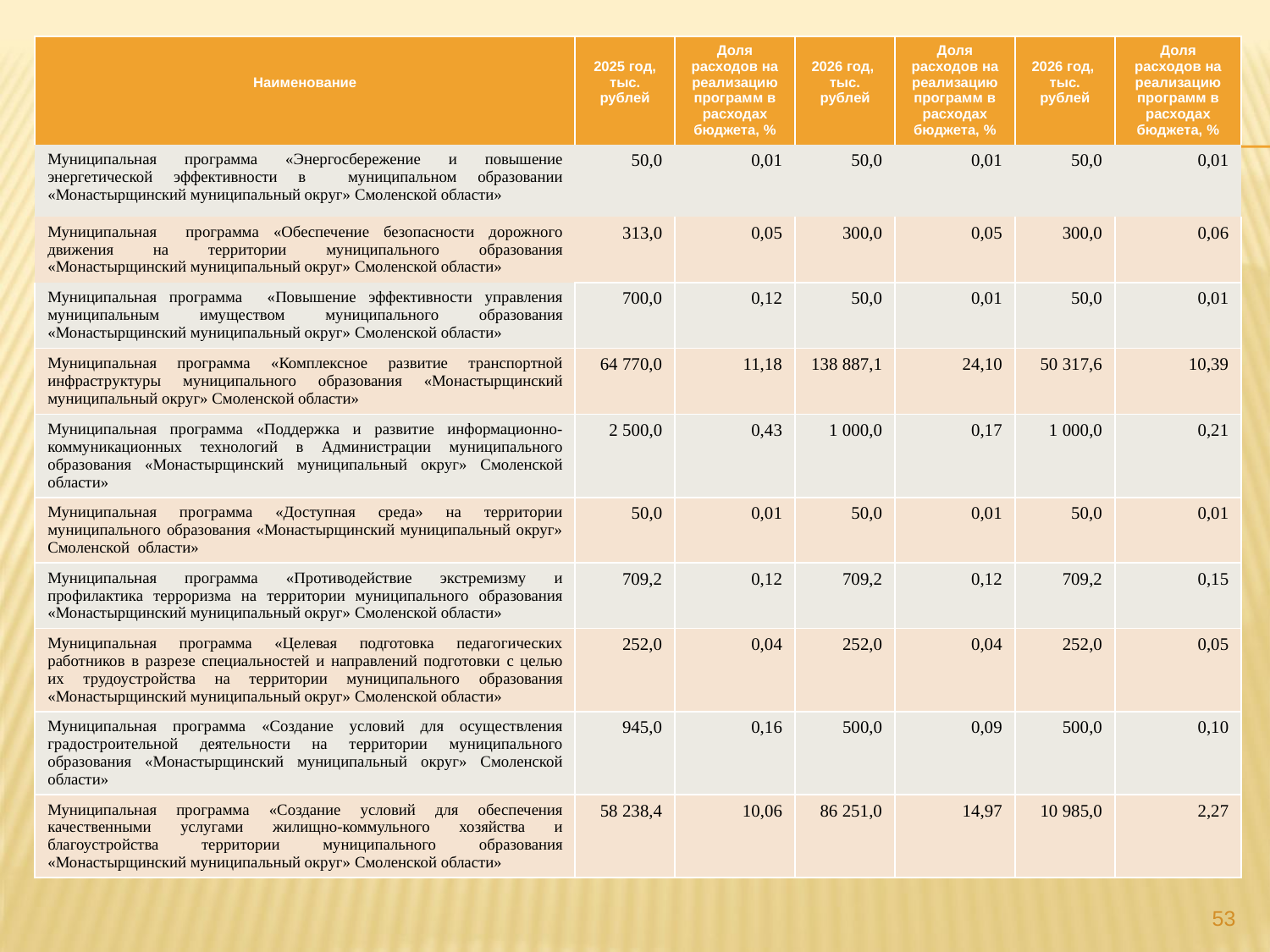

| Наименование | 2025 год, тыс. рублей | Доля расходов на реализацию программ в расходах бюджета, % | 2026 год, тыс. рублей | Доля расходов на реализацию программ в расходах бюджета, % | 2026 год, тыс. рублей | Доля расходов на реализацию программ в расходах бюджета, % |
| --- | --- | --- | --- | --- | --- | --- |
| Муниципальная программа «Энергосбережение и повышение энергетической эффективности в муниципальном образовании «Монастырщинский муниципальный округ» Смоленской области» | 50,0 | 0,01 | 50,0 | 0,01 | 50,0 | 0,01 |
| Муниципальная программа «Обеспечение безопасности дорожного движения на территории муниципального образования «Монастырщинский муниципальный округ» Смоленской области» | 313,0 | 0,05 | 300,0 | 0,05 | 300,0 | 0,06 |
| Муниципальная программа «Повышение эффективности управления муниципальным имуществом муниципального образования «Монастырщинский муниципальный округ» Смоленской области» | 700,0 | 0,12 | 50,0 | 0,01 | 50,0 | 0,01 |
| Муниципальная программа «Комплексное развитие транспортной инфраструктуры муниципального образования «Монастырщинский муниципальный округ» Смоленской области» | 64 770,0 | 11,18 | 138 887,1 | 24,10 | 50 317,6 | 10,39 |
| Муниципальная программа «Поддержка и развитие информационно-коммуникационных технологий в Администрации муниципального образования «Монастырщинский муниципальный округ» Смоленской области» | 2 500,0 | 0,43 | 1 000,0 | 0,17 | 1 000,0 | 0,21 |
| Муниципальная программа «Доступная среда» на территории муниципального образования «Монастырщинский муниципальный округ» Смоленской области» | 50,0 | 0,01 | 50,0 | 0,01 | 50,0 | 0,01 |
| Муниципальная программа «Противодействие экстремизму и профилактика терроризма на территории муниципального образования «Монастырщинский муниципальный округ» Смоленской области» | 709,2 | 0,12 | 709,2 | 0,12 | 709,2 | 0,15 |
| Муниципальная программа «Целевая подготовка педагогических работников в разрезе специальностей и направлений подготовки с целью их трудоустройства на территории муниципального образования «Монастырщинский муниципальный округ» Смоленской области» | 252,0 | 0,04 | 252,0 | 0,04 | 252,0 | 0,05 |
| Муниципальная программа «Создание условий для осуществления градостроительной деятельности на территории муниципального образования «Монастырщинский муниципальный округ» Смоленской области» | 945,0 | 0,16 | 500,0 | 0,09 | 500,0 | 0,10 |
| Муниципальная программа «Создание условий для обеспечения качественными услугами жилищно-коммульного хозяйства и благоустройства территории муниципального образования «Монастырщинский муниципальный округ» Смоленской области» | 58 238,4 | 10,06 | 86 251,0 | 14,97 | 10 985,0 | 2,27 |
53